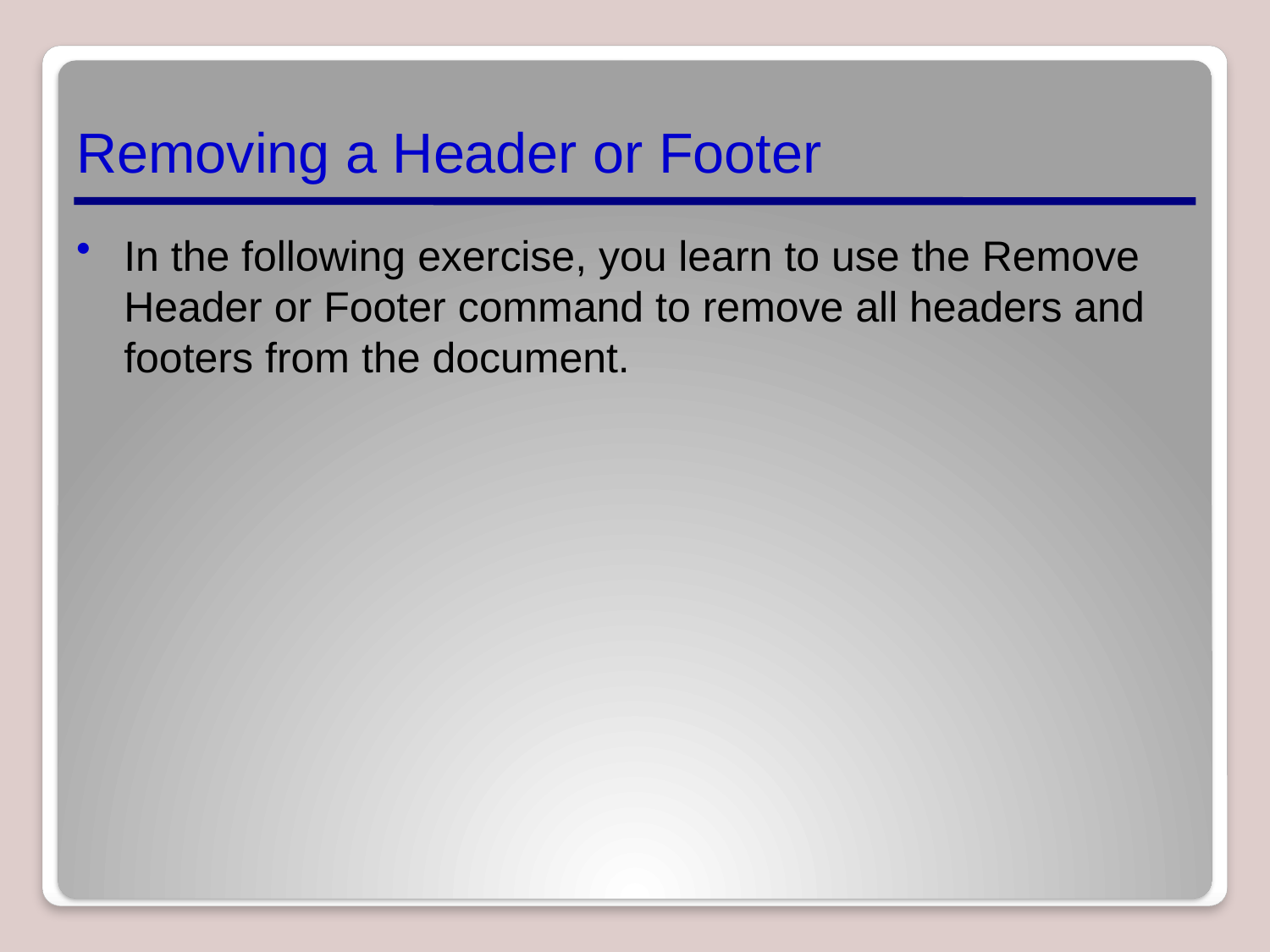

# Removing a Header or Footer
In the following exercise, you learn to use the Remove Header or Footer command to remove all headers and footers from the document.